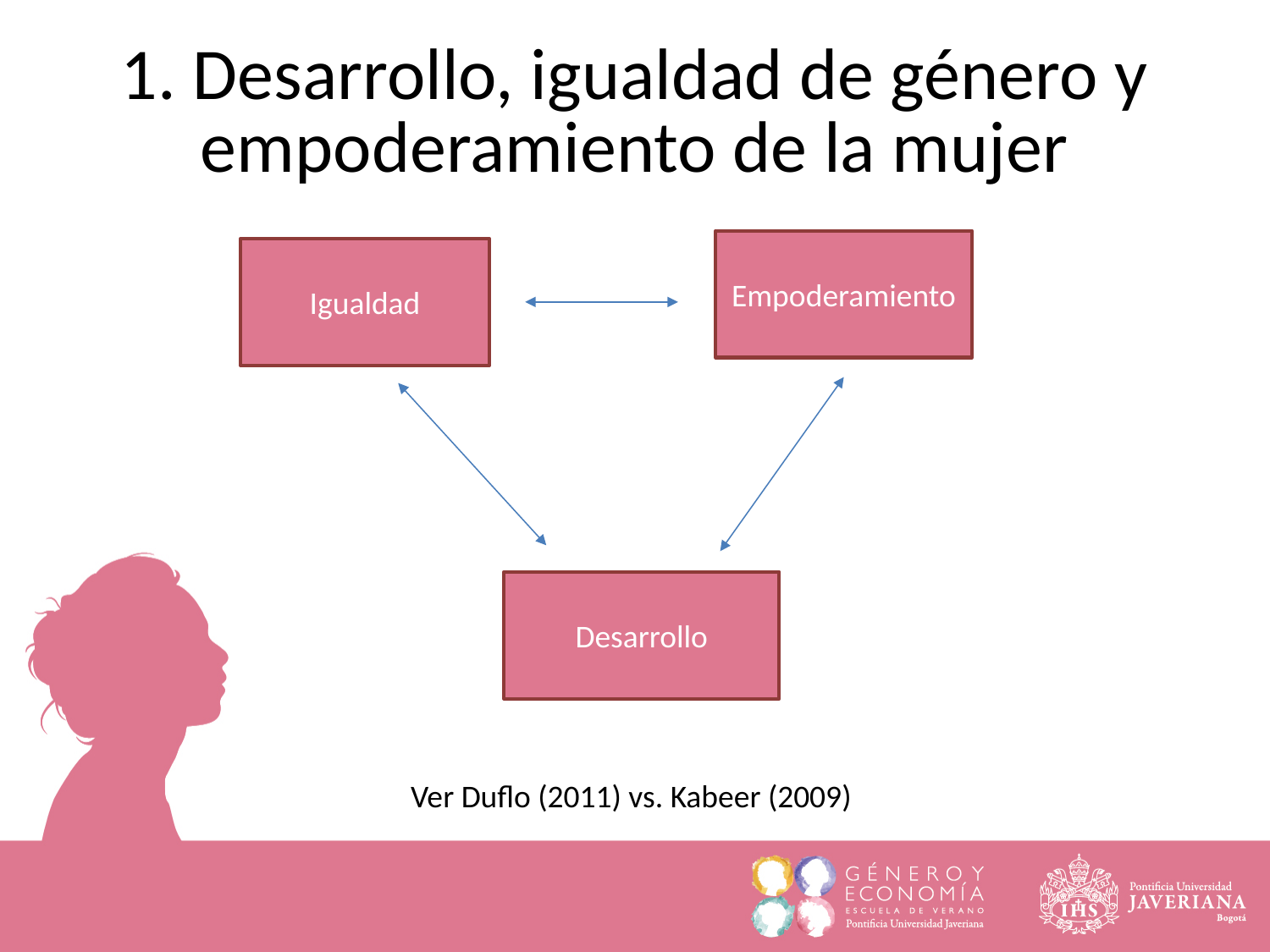

1. Desarrollo, igualdad de género y empoderamiento de la mujer
Empoderamiento
Igualdad
Desarrollo
Ver Duflo (2011) vs. Kabeer (2009)